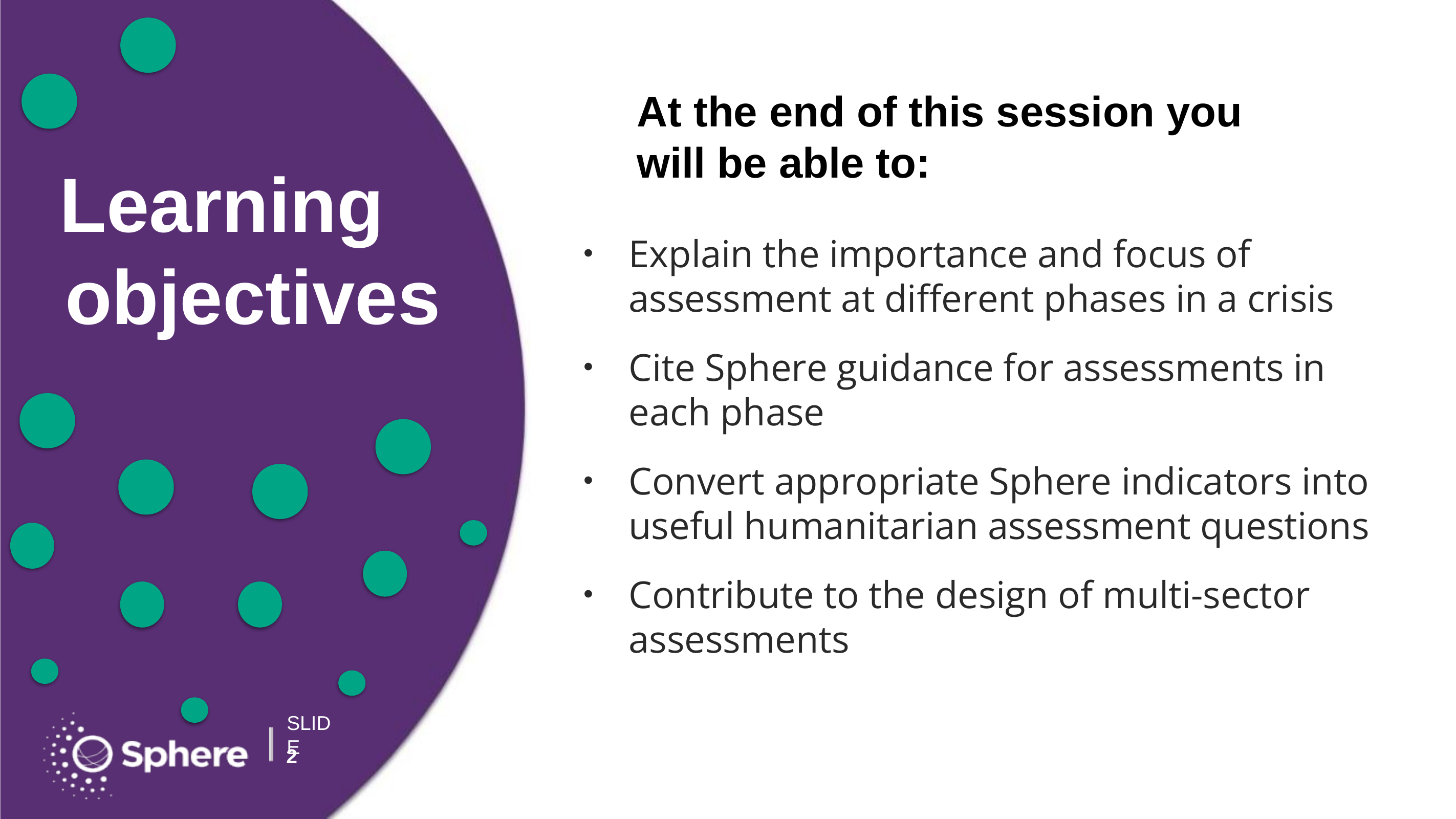

# At the end of this session you will be able to:
Explain the importance and focus of assessment at different phases in a crisis
Cite Sphere guidance for assessments in each phase
Convert appropriate Sphere indicators into useful humanitarian assessment questions
Contribute to the design of multi-sector assessments
2